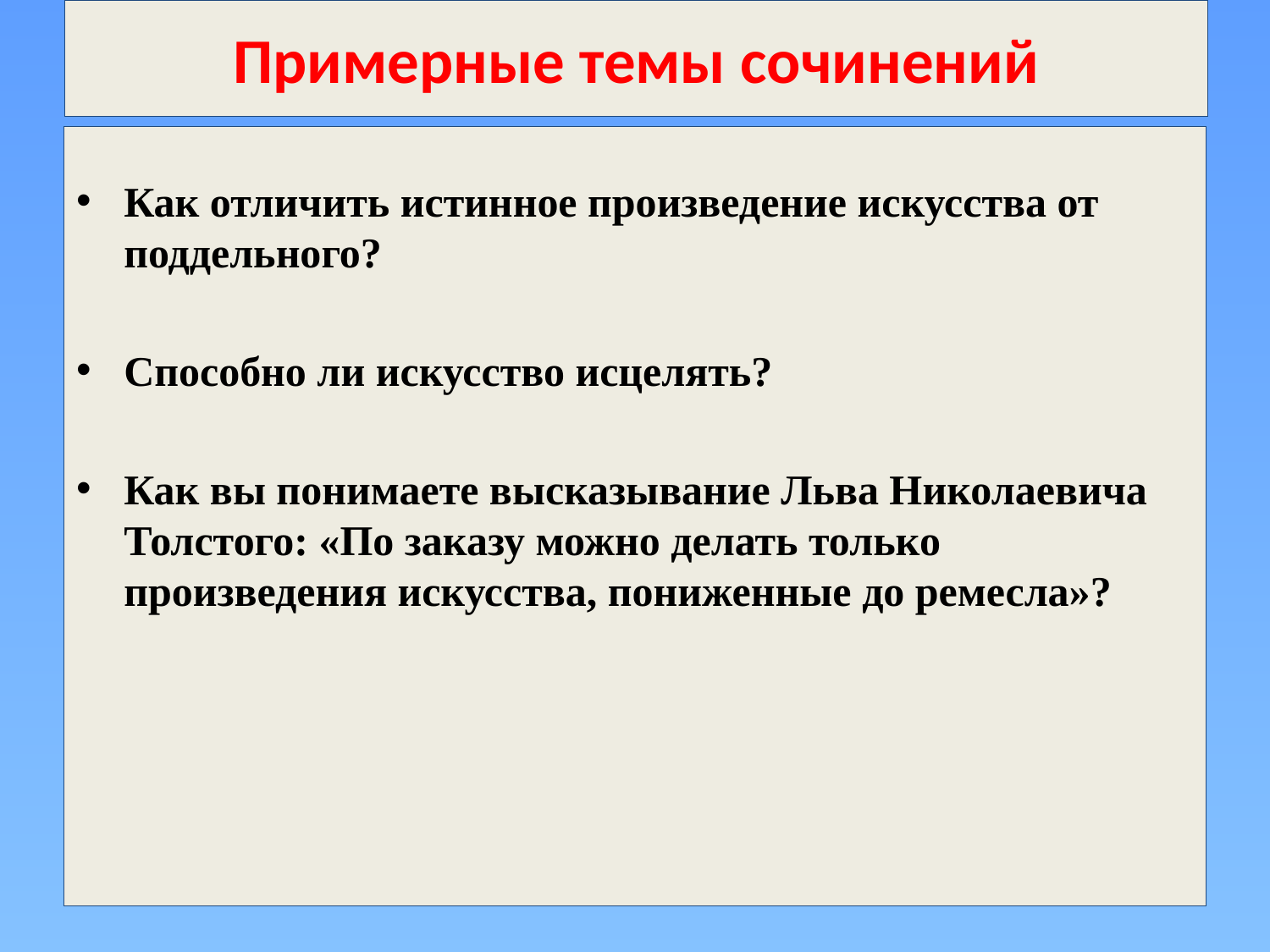

# Примерные темы сочинений

Как отличить истинное произведение искусства от поддельного?

Способно ли искусство исцелять?

Как вы понимаете высказывание Льва Николаевича Толстого: «По заказу можно делать только произведения искусства, пониженные до ремесла»?